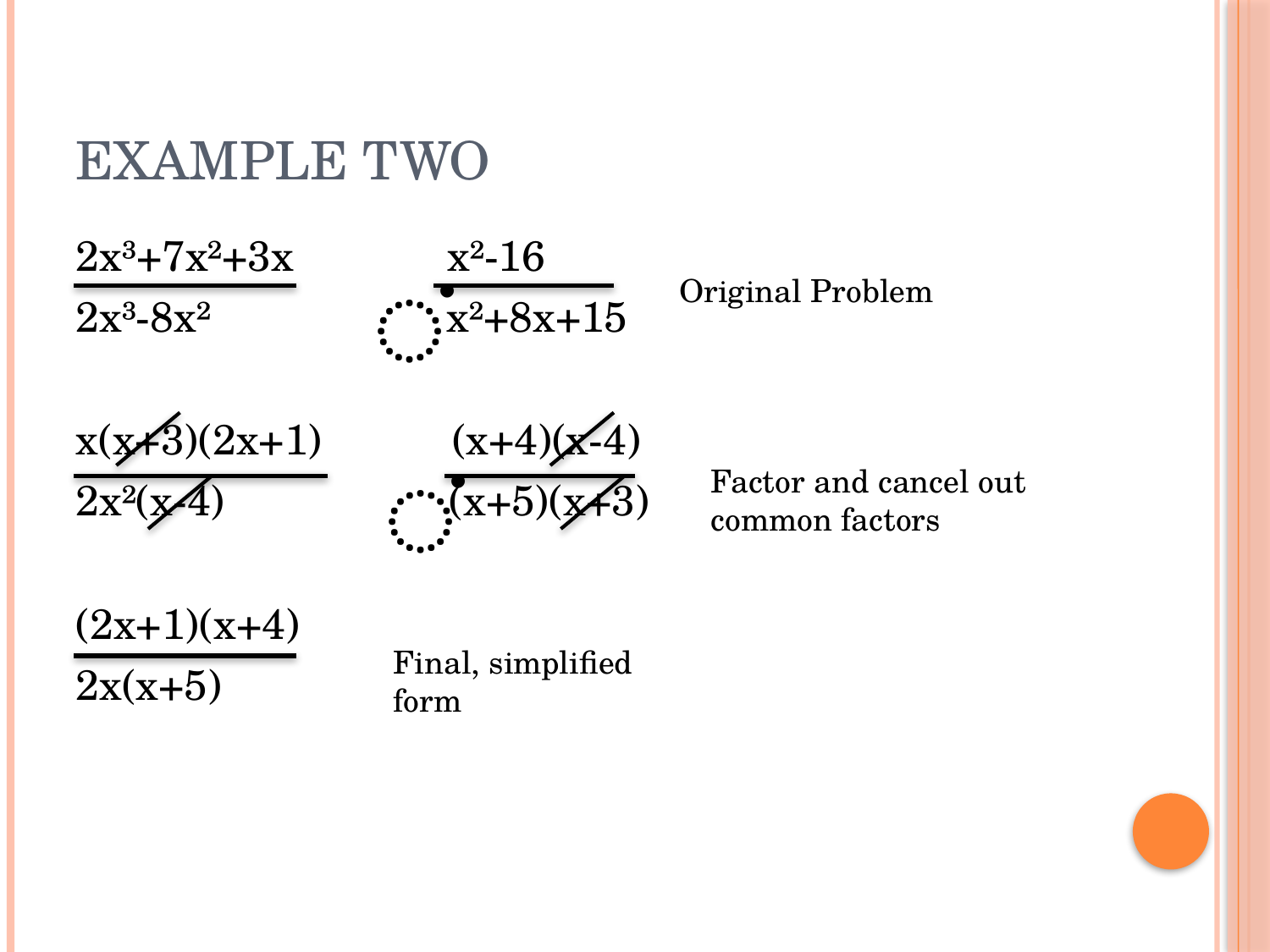

# Example two
2x³+7x²+3x             x²-16
2x³-8x²                    x²+8x+15

x(x+3)(2x+1)           (x+4)(x-4)
2x²(x-4)                   (x+5)(x+3)

(2x+1)(x+4)
2x(x+5)
̇
Original Problem
̇
Factor and cancel out common factors
Final, simplified form